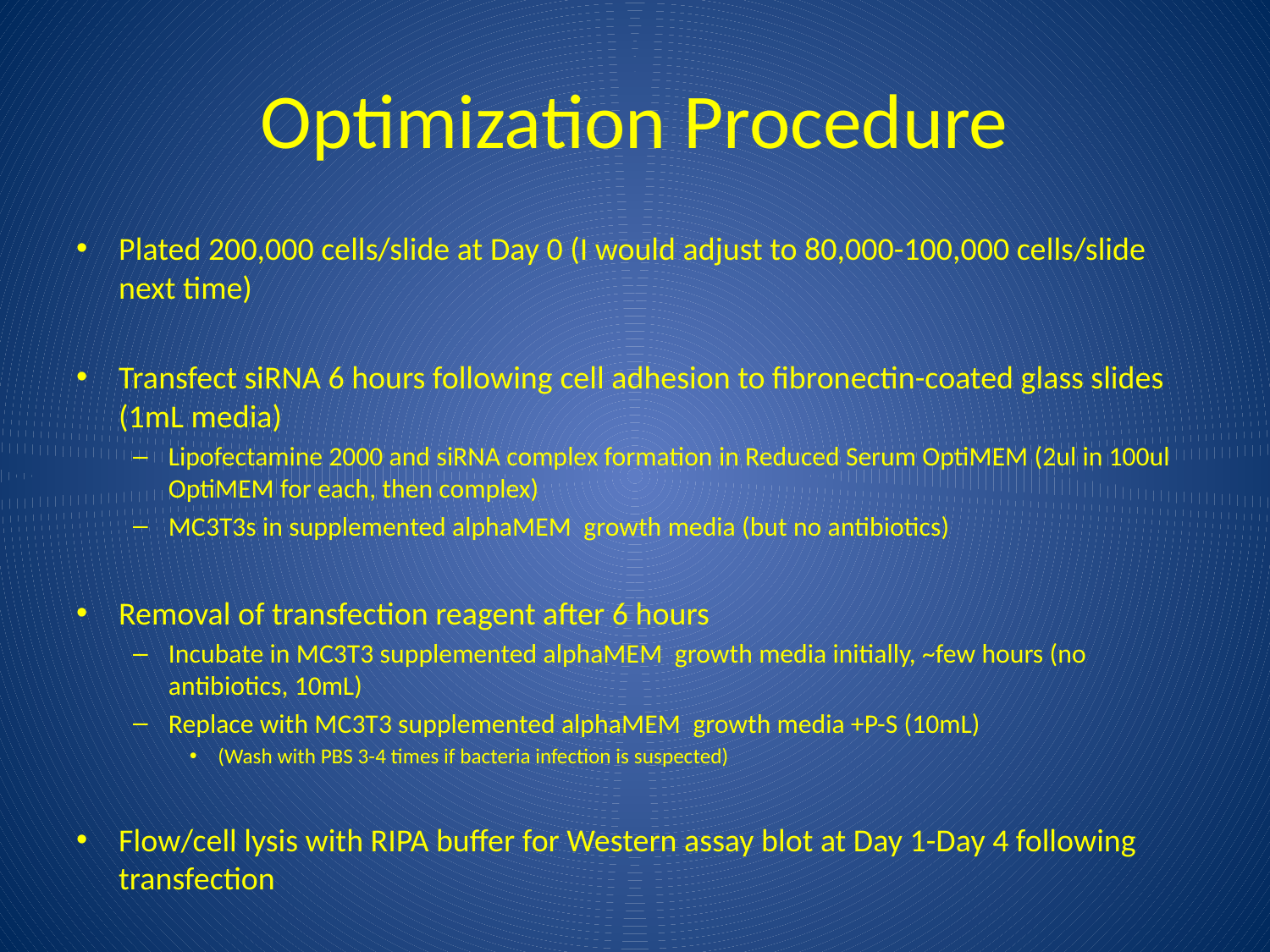

# Optimization Procedure
Plated 200,000 cells/slide at Day 0 (I would adjust to 80,000-100,000 cells/slide next time)

Transfect siRNA 6 hours following cell adhesion to fibronectin-coated glass slides (1mL media)
Lipofectamine 2000 and siRNA complex formation in Reduced Serum OptiMEM (2ul in 100ul OptiMEM for each, then complex)
MC3T3s in supplemented alphaMEM  growth media (but no antibiotics)

Removal of transfection reagent after 6 hours
Incubate in MC3T3 supplemented alphaMEM  growth media initially, ~few hours (no antibiotics, 10mL)
Replace with MC3T3 supplemented alphaMEM  growth media +P-S (10mL)
(Wash with PBS 3-4 times if bacteria infection is suspected)

Flow/cell lysis with RIPA buffer for Western assay blot at Day 1-Day 4 following transfection